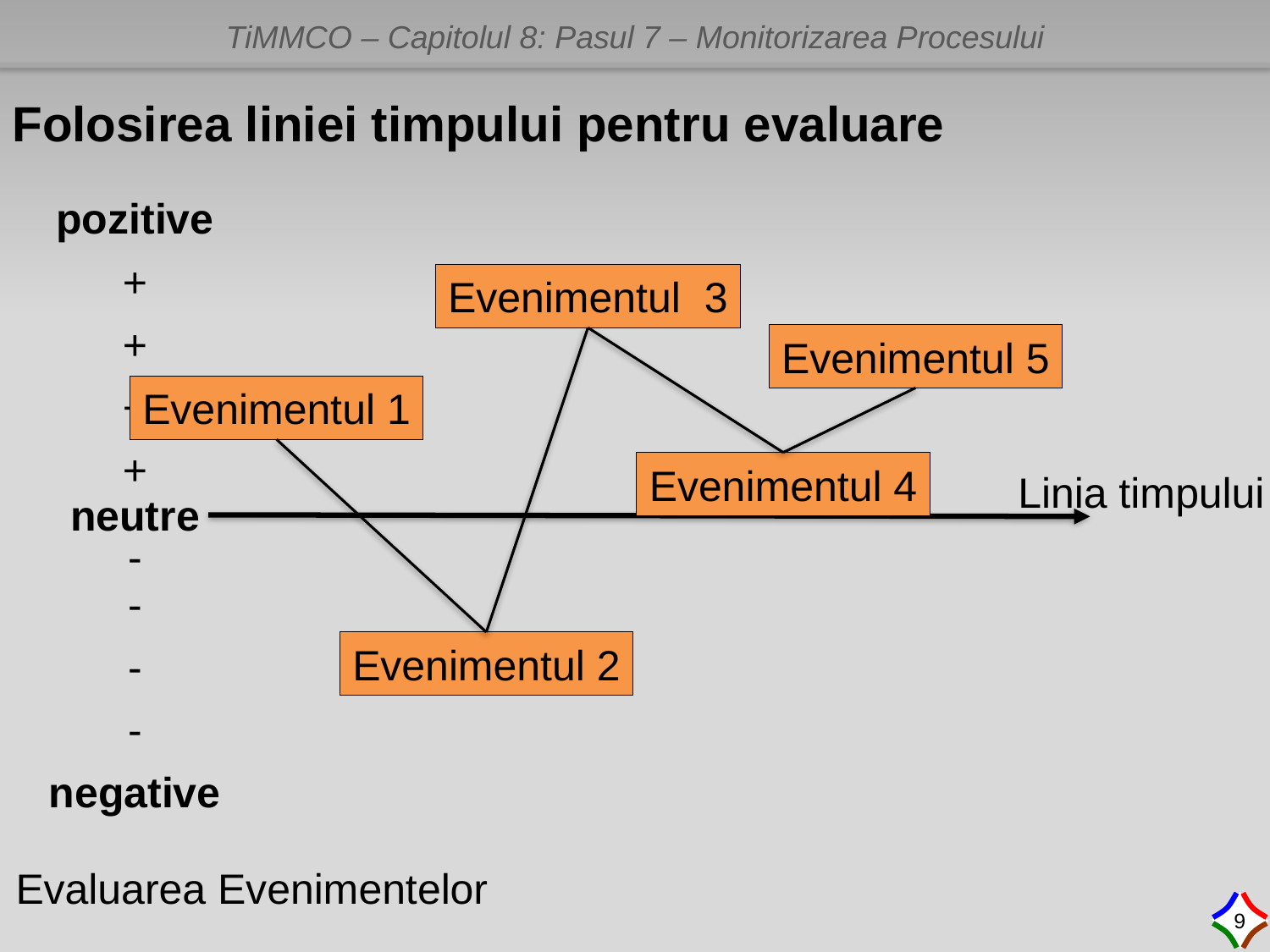

Folosirea liniei timpului pentru evaluare
pozitive
+
+
+
+
neutre
-
-
-
-
negative
Evenimentul  3
Evenimentul 5
Evenimentul 1
Evenimentul 4
Linia timpului
Evenimentul 2
Evaluarea Evenimentelor